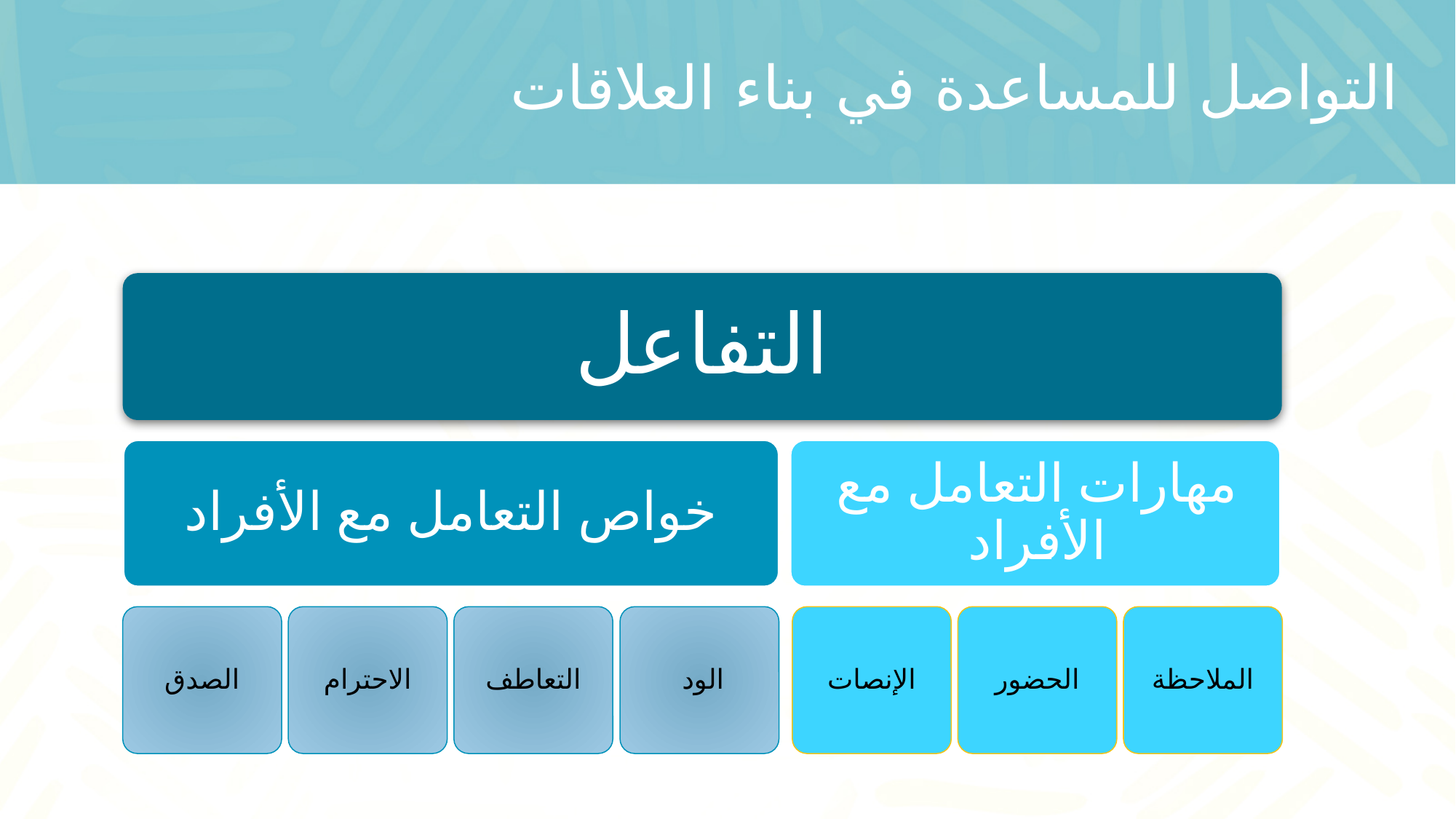

# التواصل للمساعدة في بناء العلاقات

التفاعل

مهارات التعامل مع الأفراد

خواص التعامل مع الأفراد

الملاحظة

الحضور

الإنصات

الود

التعاطف

الاحترام

الصدق